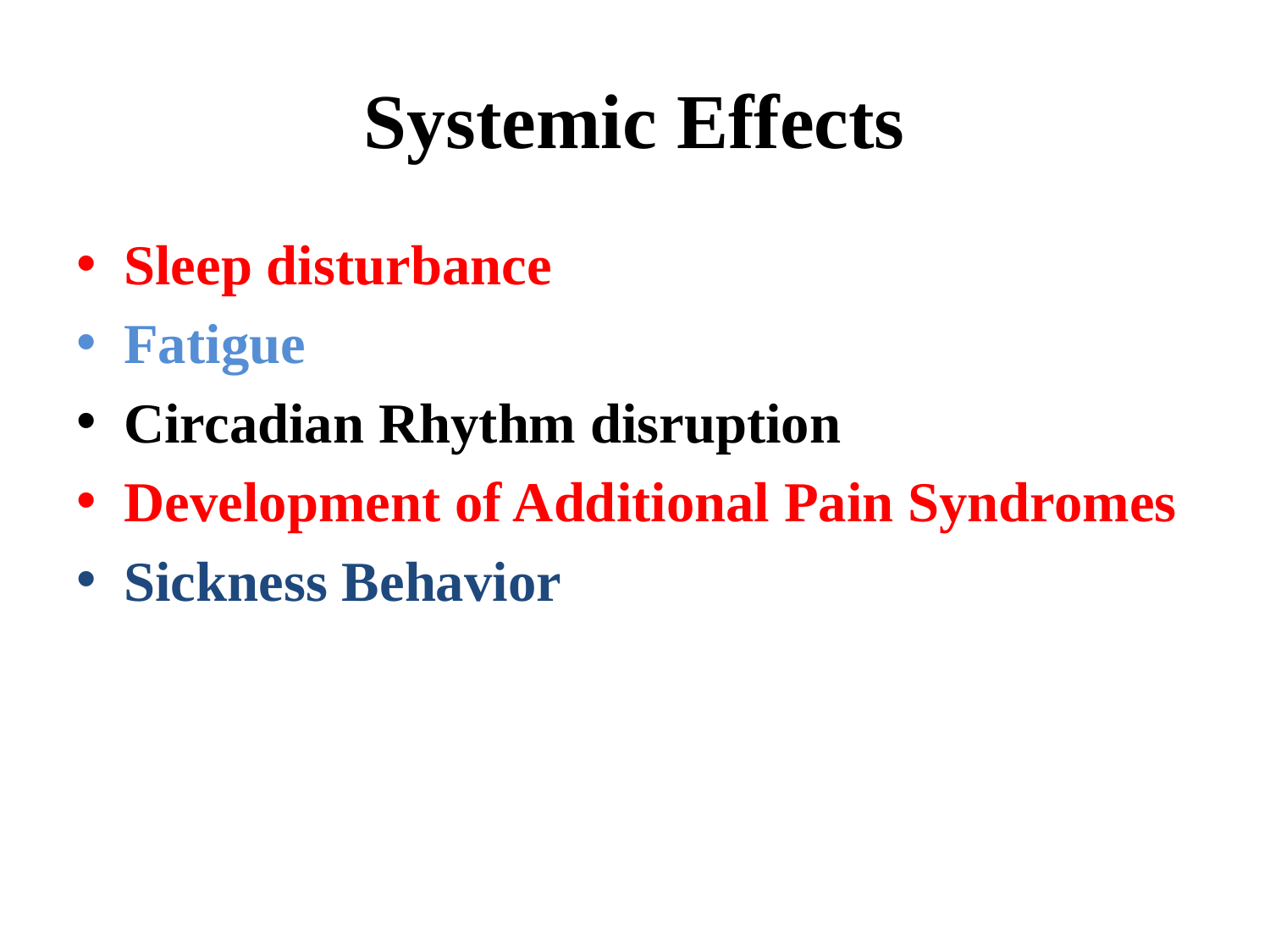

# Systemic Effects
Sleep disturbance
Fatigue
Circadian Rhythm disruption
Development of Additional Pain Syndromes
Sickness Behavior